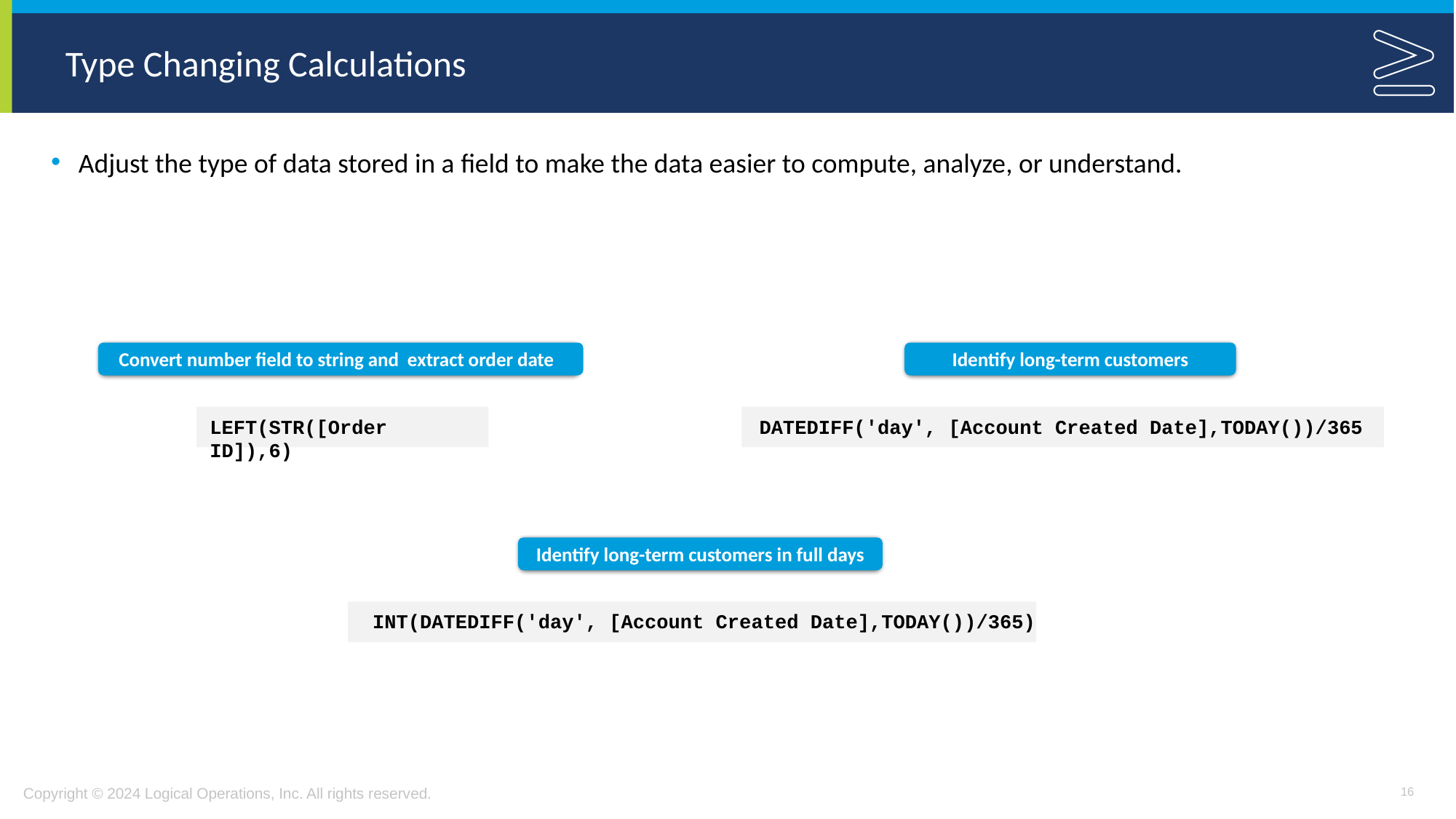

# Type Changing Calculations
Adjust the type of data stored in a field to make the data easier to compute, analyze, or understand.
Convert number field to string and  extract order date

LEFT(STR([Order ID]),6)
Identify long-term customers

DATEDIFF('day', [Account Created Date],TODAY())/365
Identify long-term customers in full days

INT(DATEDIFF('day', [Account Created Date],TODAY())/365)
16